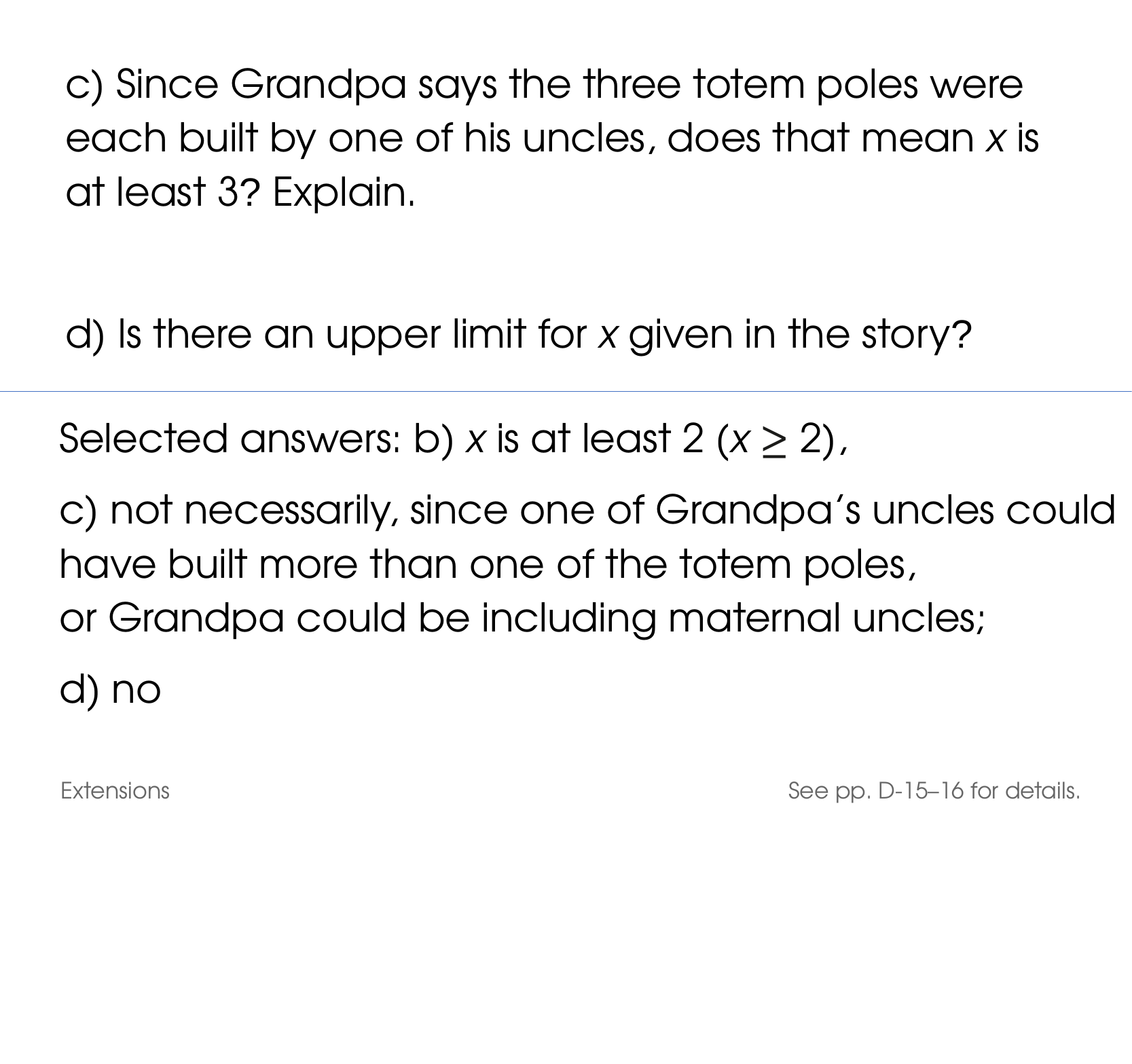

c) Since Grandpa says the three totem poles were each built by one of his uncles, does that mean x is at least 3? Explain.

d) Is there an upper limit for x given in the story?
Selected answers: b) x is at least 2 (x ≥ 2),
c) not necessarily, since one of Grandpa’s uncles could have built more than one of the totem poles,
or Grandpa could be including maternal uncles;
d) no
Extensions
See pp. D-15–16 for details.